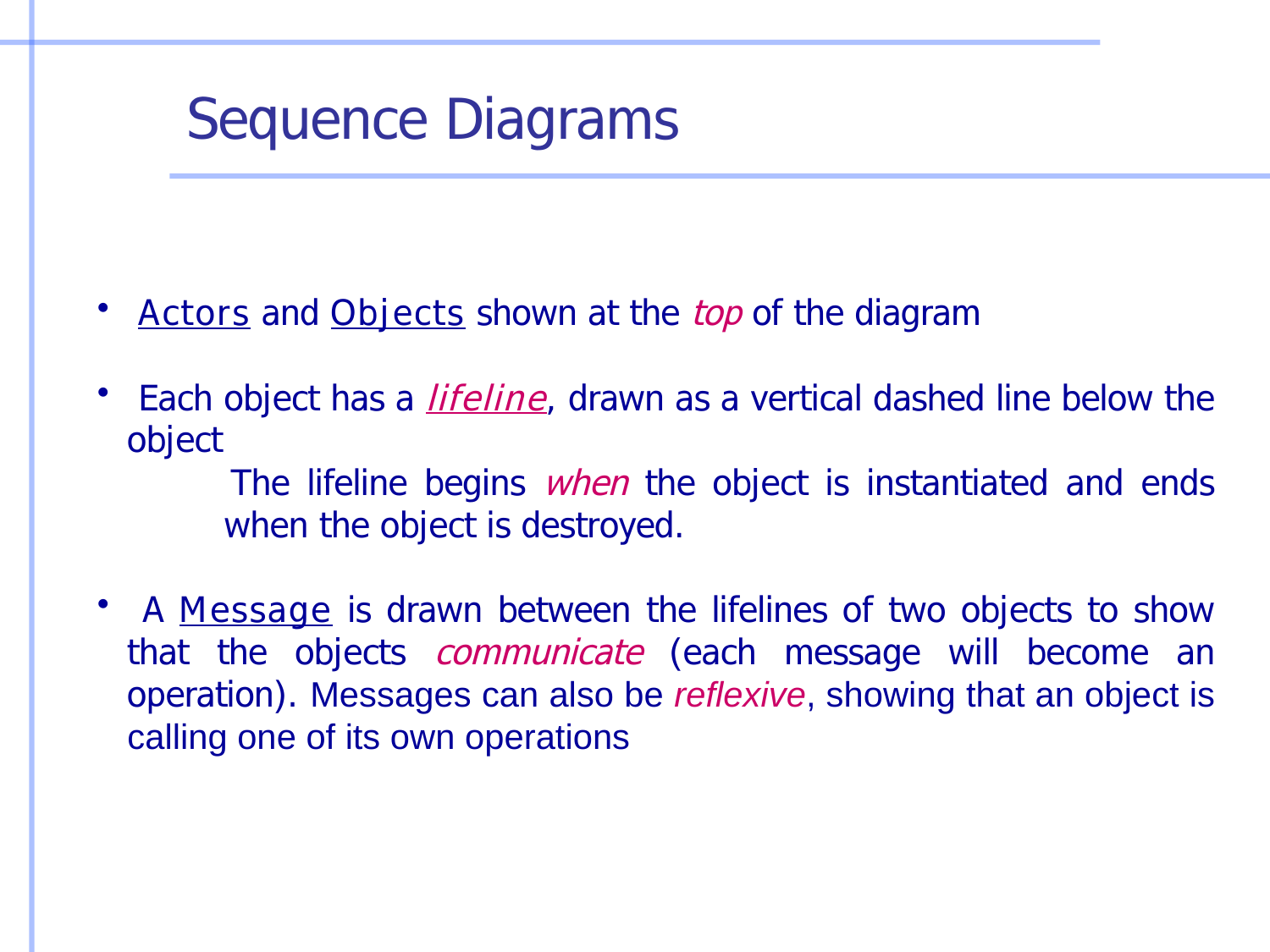

Sequence Diagrams

 Actors and Objects shown at the top of the diagram

 Each object has a lifeline, drawn as a vertical dashed line below the object
 	The lifeline begins when the object is instantiated and ends 	when the object is destroyed.

 A Message is drawn between the lifelines of two objects to show that the objects communicate (each message will become an operation). Messages can also be reflexive, showing that an object is calling one of its own operations